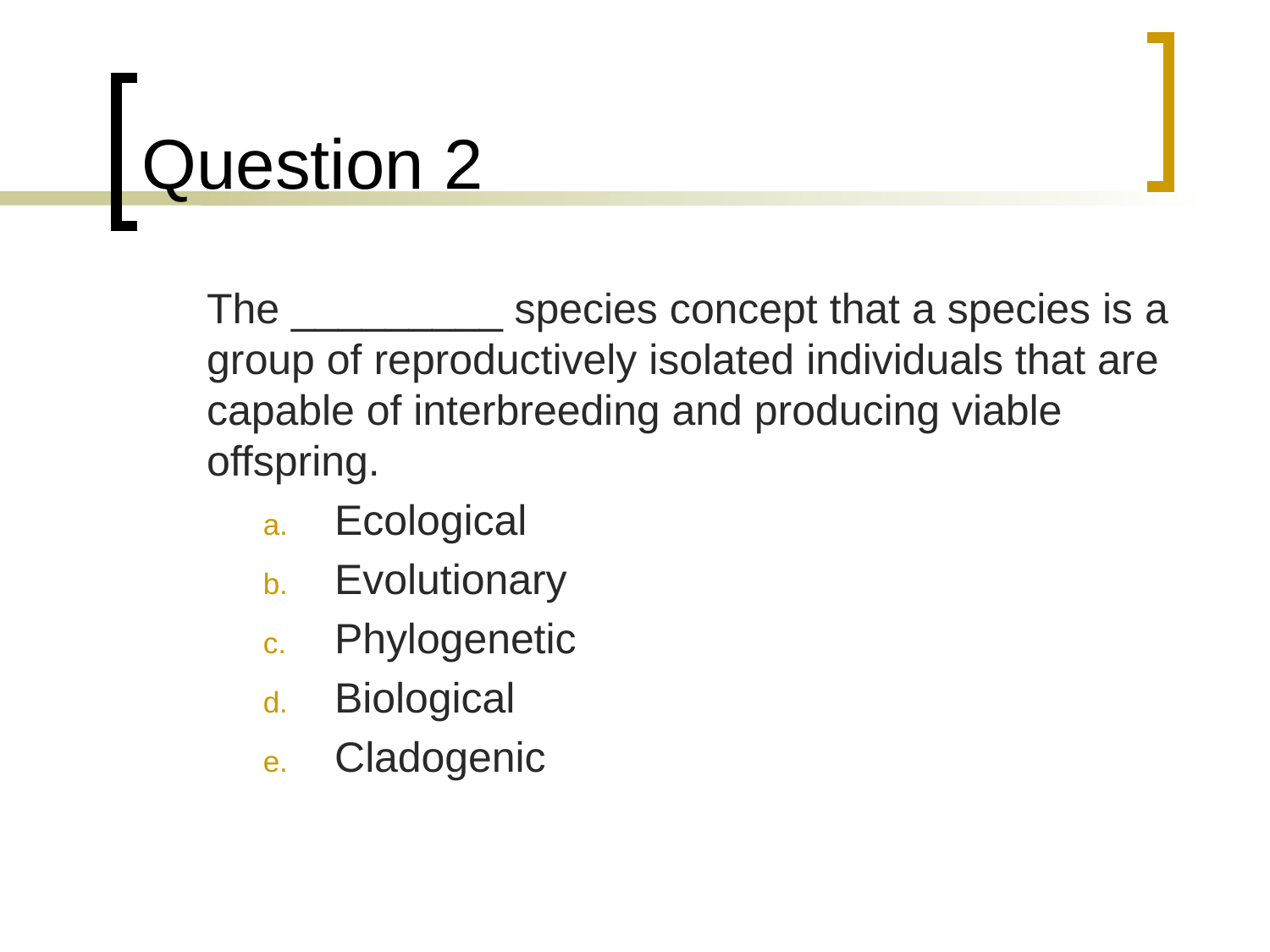

# Question 2
	The _________ species concept that a species is a group of reproductively isolated individuals that are capable of interbreeding and producing viable offspring.
Ecological
Evolutionary
Phylogenetic
Biological
Cladogenic